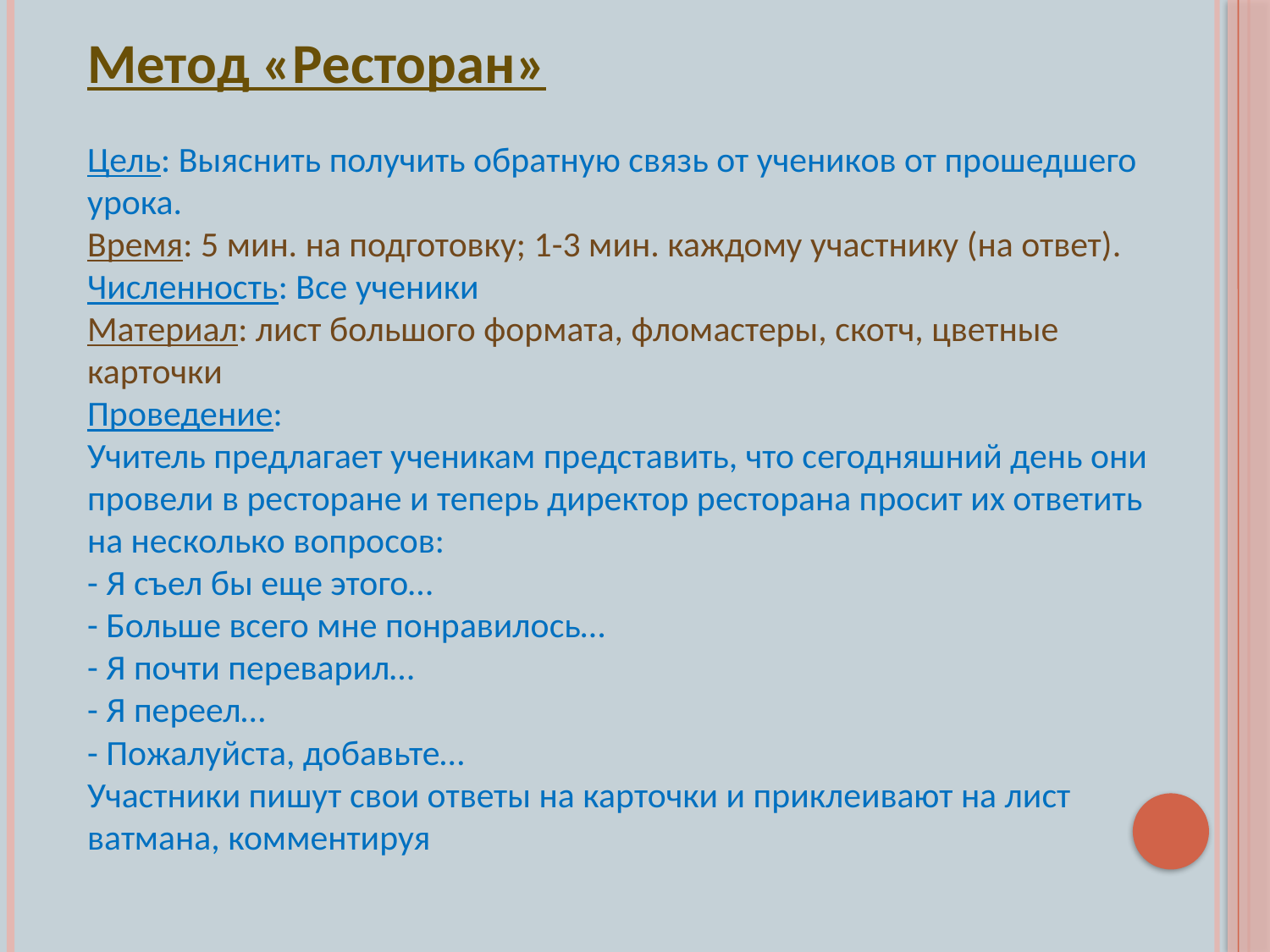

Метод «Ресторан»
Цель: Выяснить получить обратную связь от учеников от прошедшего урока.
Время: 5 мин. на подготовку; 1-3 мин. каждому участнику (на ответ).
Численность: Все ученики
Материал: лист большого формата, фломастеры, скотч, цветные карточки
Проведение:
Учитель предлагает ученикам представить, что сегодняшний день они провели в ресторане и теперь директор ресторана просит их ответить на несколько вопросов:
- Я съел бы еще этого…
- Больше всего мне понравилось…
- Я почти переварил…
- Я переел…
- Пожалуйста, добавьте…
Участники пишут свои ответы на карточки и приклеивают на лист ватмана, комментируя